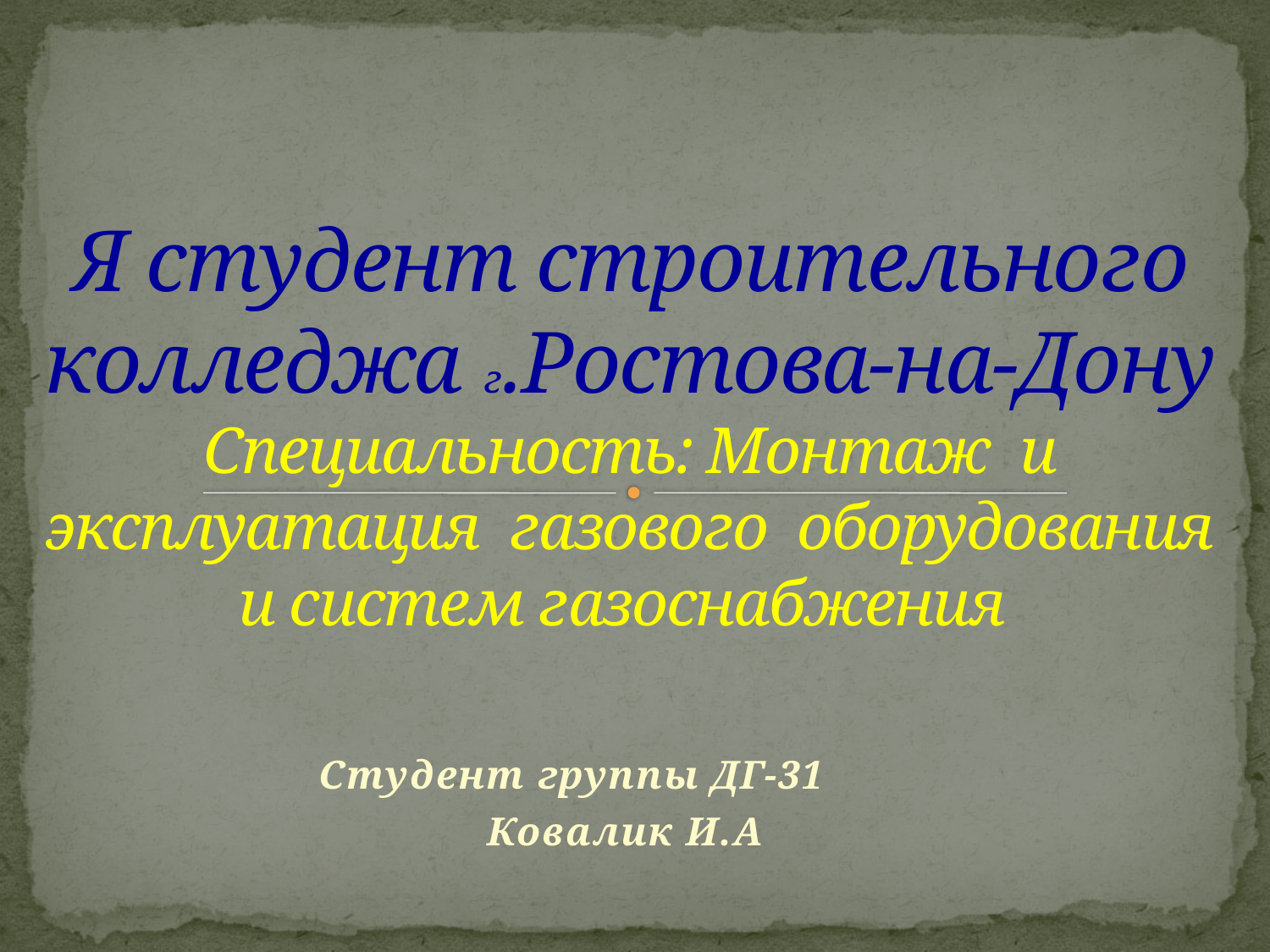

# Я студент строительного колледжа г.Ростова-на-Дону Специальность: Монтаж  и эксплуатация  газового  оборудования и систем газоснабжения
Студент группы ДГ-31
Ковалик И.А